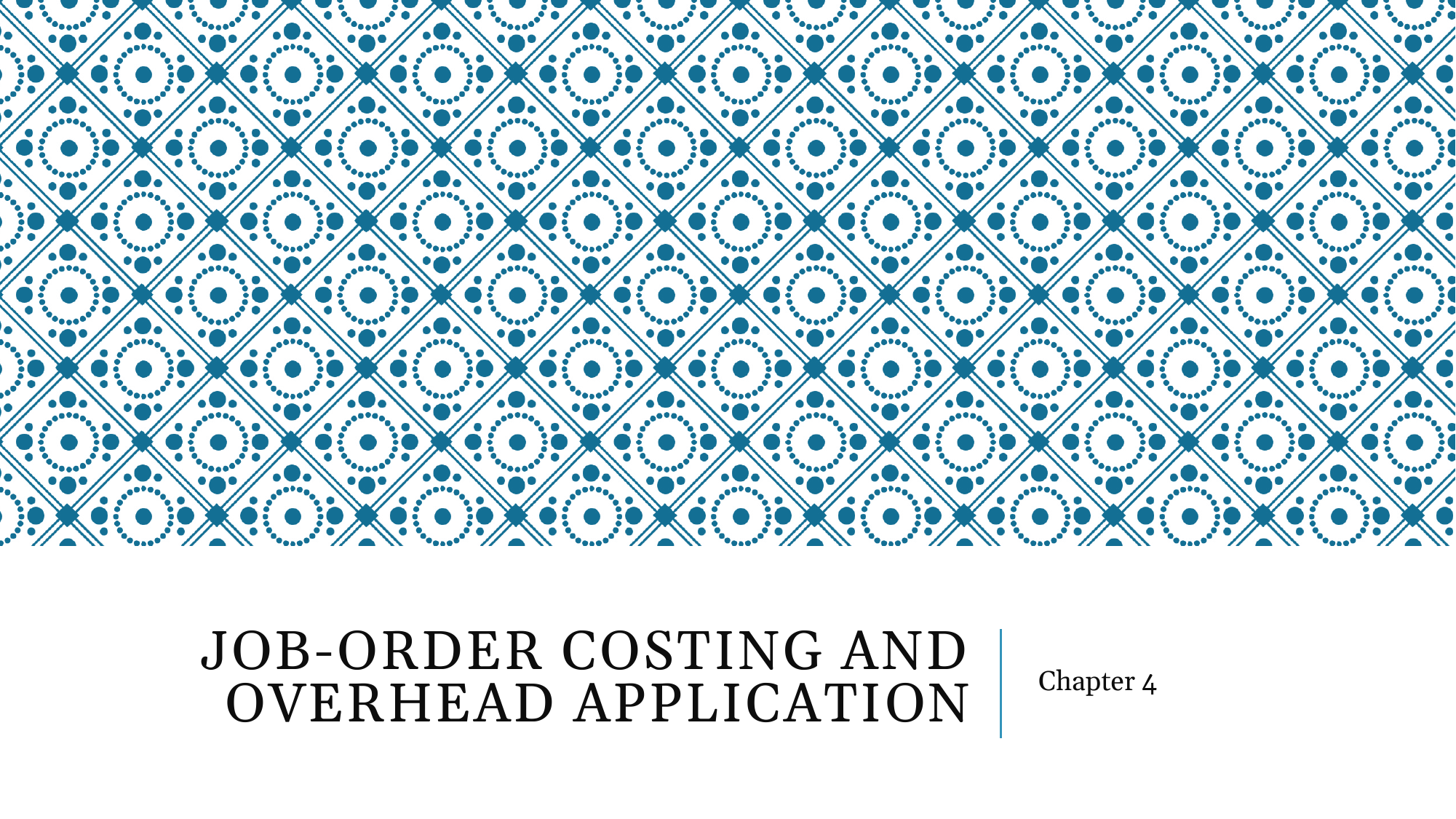

# Job-order costing and overhead application
Chapter 4